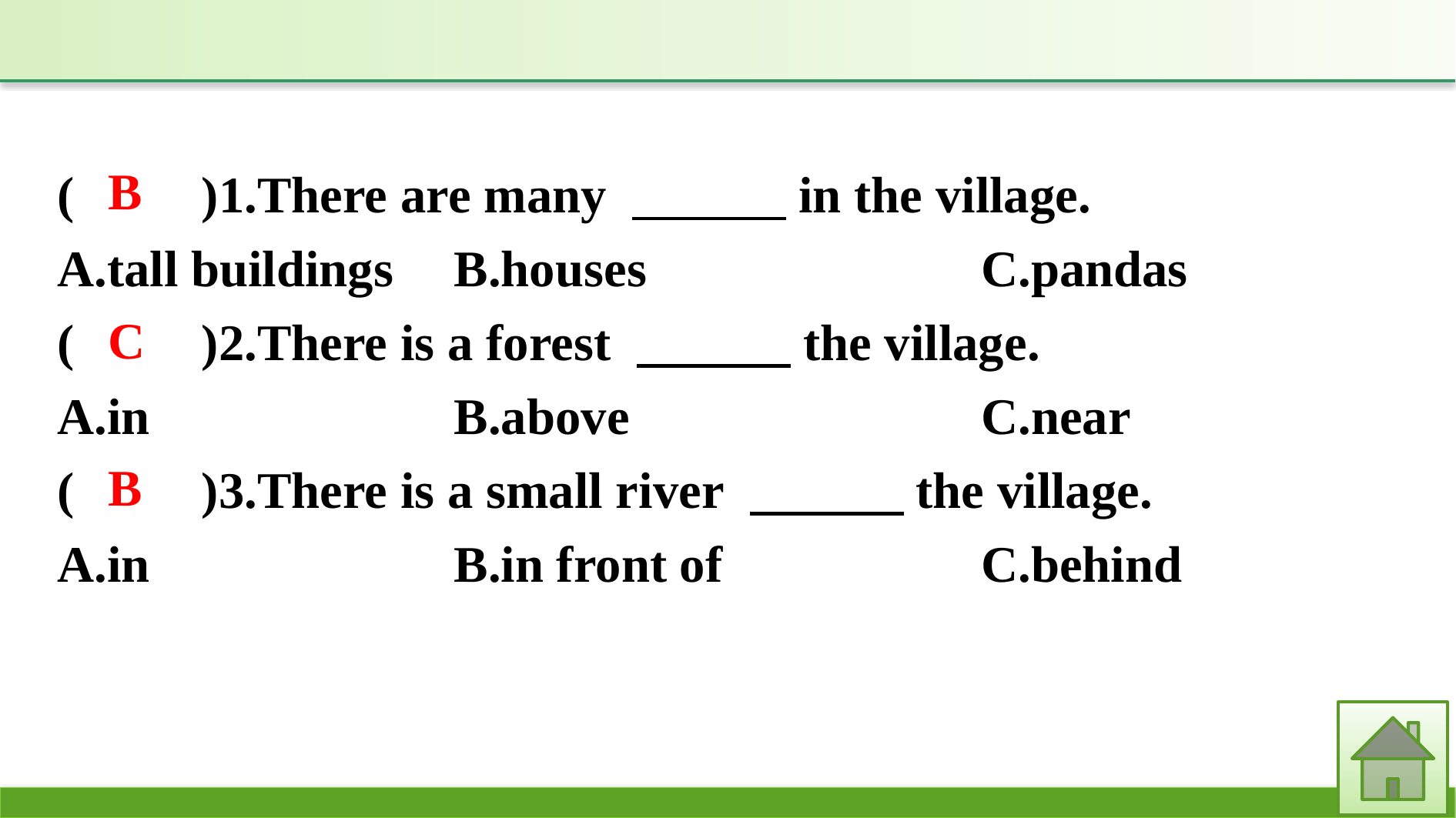

(　　)1.There are many 　　　in the village.
A.tall buildings	B.houses			C.pandas
(　　)2.There is a forest 　　　the village.
A.in			B.above				C.near
(　　)3.There is a small river 　　　the village.
A.in			B.in front of			C.behind
B
C
B